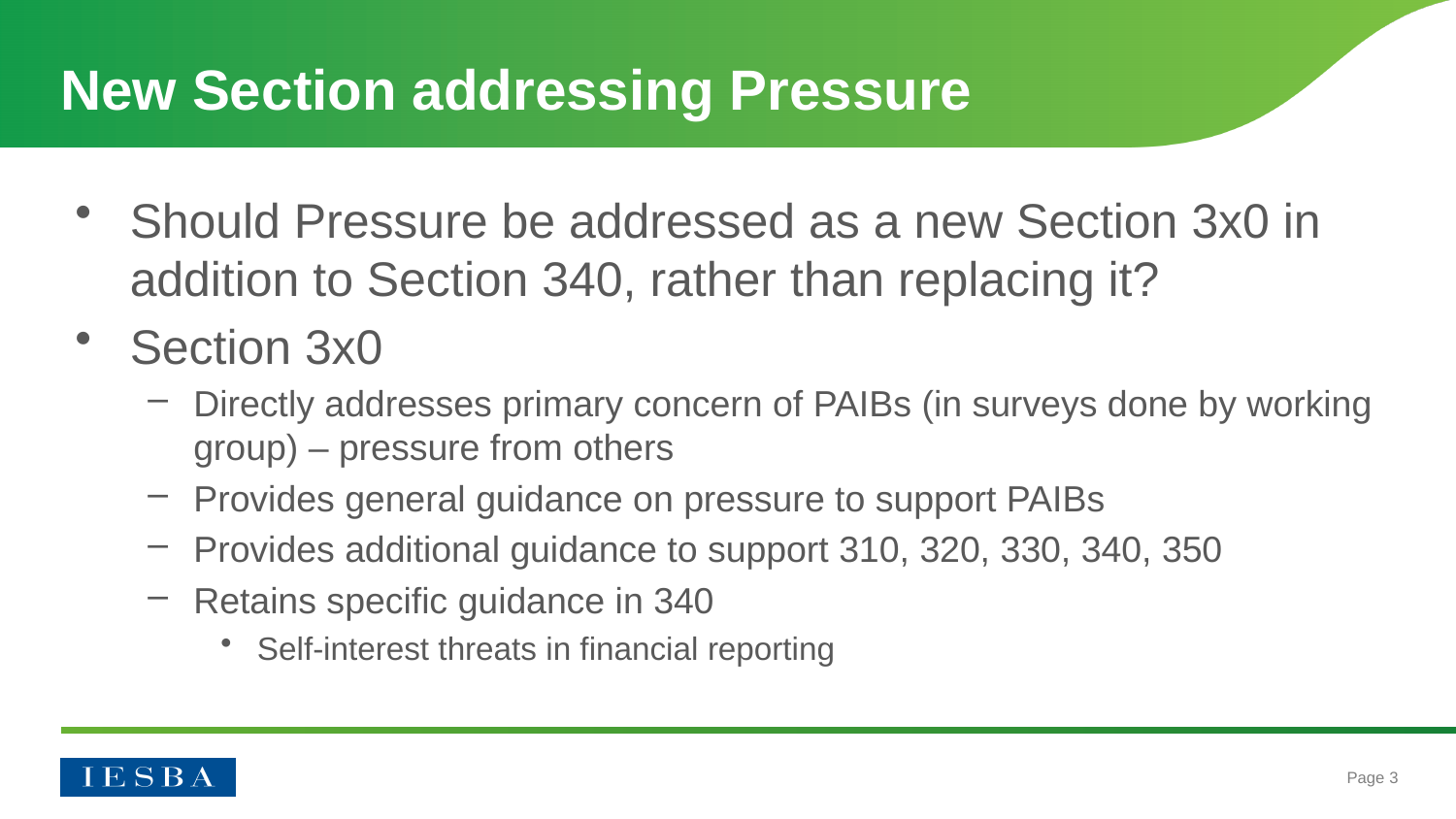

# New Section addressing Pressure
Should Pressure be addressed as a new Section 3x0 in addition to Section 340, rather than replacing it?
Section 3x0
Directly addresses primary concern of PAIBs (in surveys done by working group) – pressure from others
Provides general guidance on pressure to support PAIBs
Provides additional guidance to support 310, 320, 330, 340, 350
Retains specific guidance in 340
Self-interest threats in financial reporting